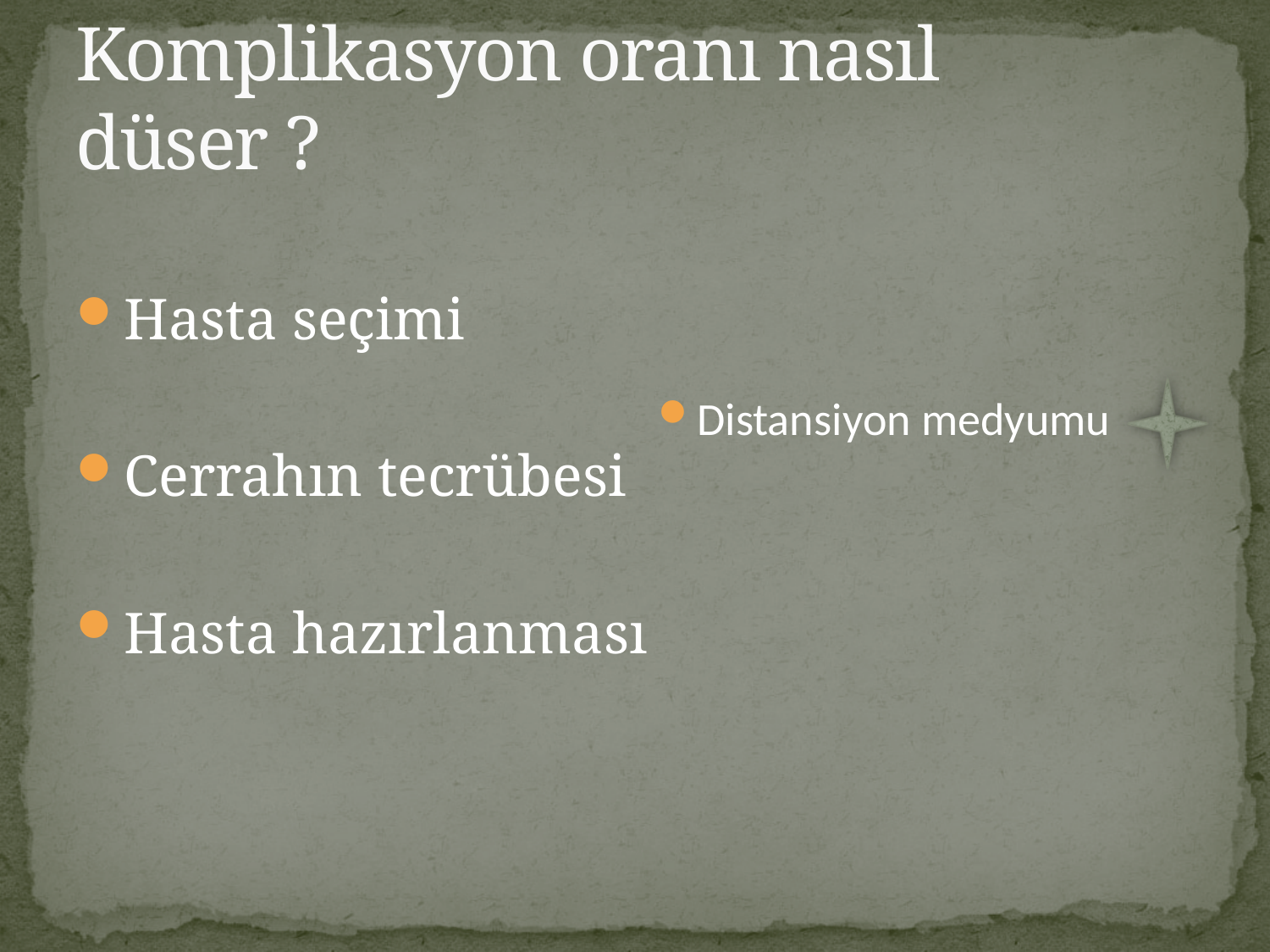

# Komplikasyon oranı nasıl düser ?

Hasta seçimi

Cerrahın tecrübesi

Hasta hazırlanması

Distansiyon medyumu